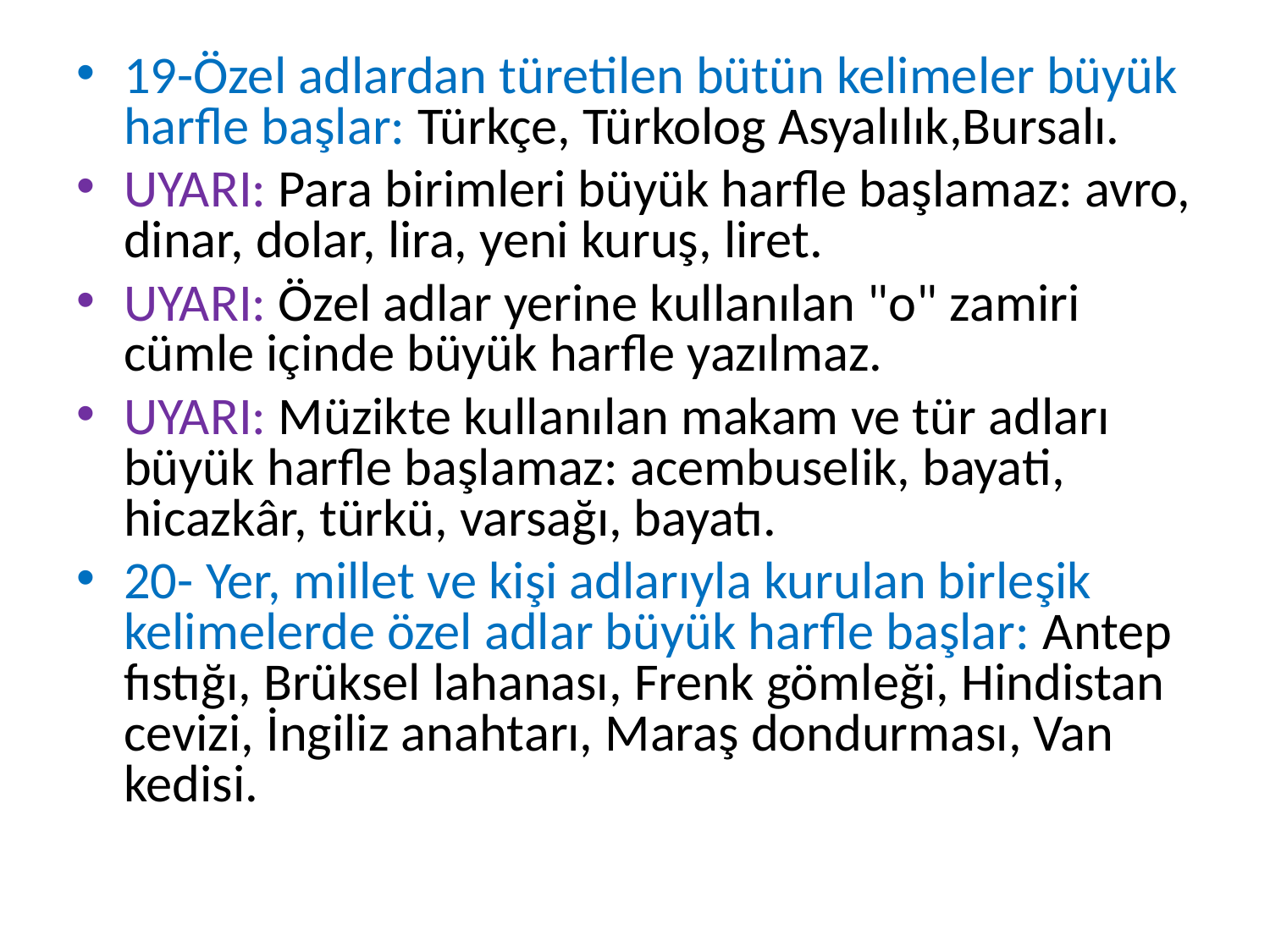

19-Özel adlardan türetilen bütün kelimeler büyük harfle başlar: Türkçe, Türkolog Asyalılık,Bursalı.
UYARI: Para birimleri büyük harfle başlamaz: avro, dinar, dolar, lira, yeni kuruş, liret.
UYARI: Özel adlar yerine kullanılan "o" zamiri cümle içinde büyük harfle yazılmaz.
UYARI: Müzikte kullanılan makam ve tür adları büyük harfle başlamaz: acembuselik, bayati, hicazkâr, türkü, varsağı, bayatı.
20- Yer, millet ve kişi adlarıyla kurulan birleşik kelimelerde özel adlar büyük harfle başlar: Antep fıstığı, Brüksel lahanası, Frenk gömleği, Hindistan cevizi, İngiliz anahtarı, Maraş dondurması, Van kedisi.